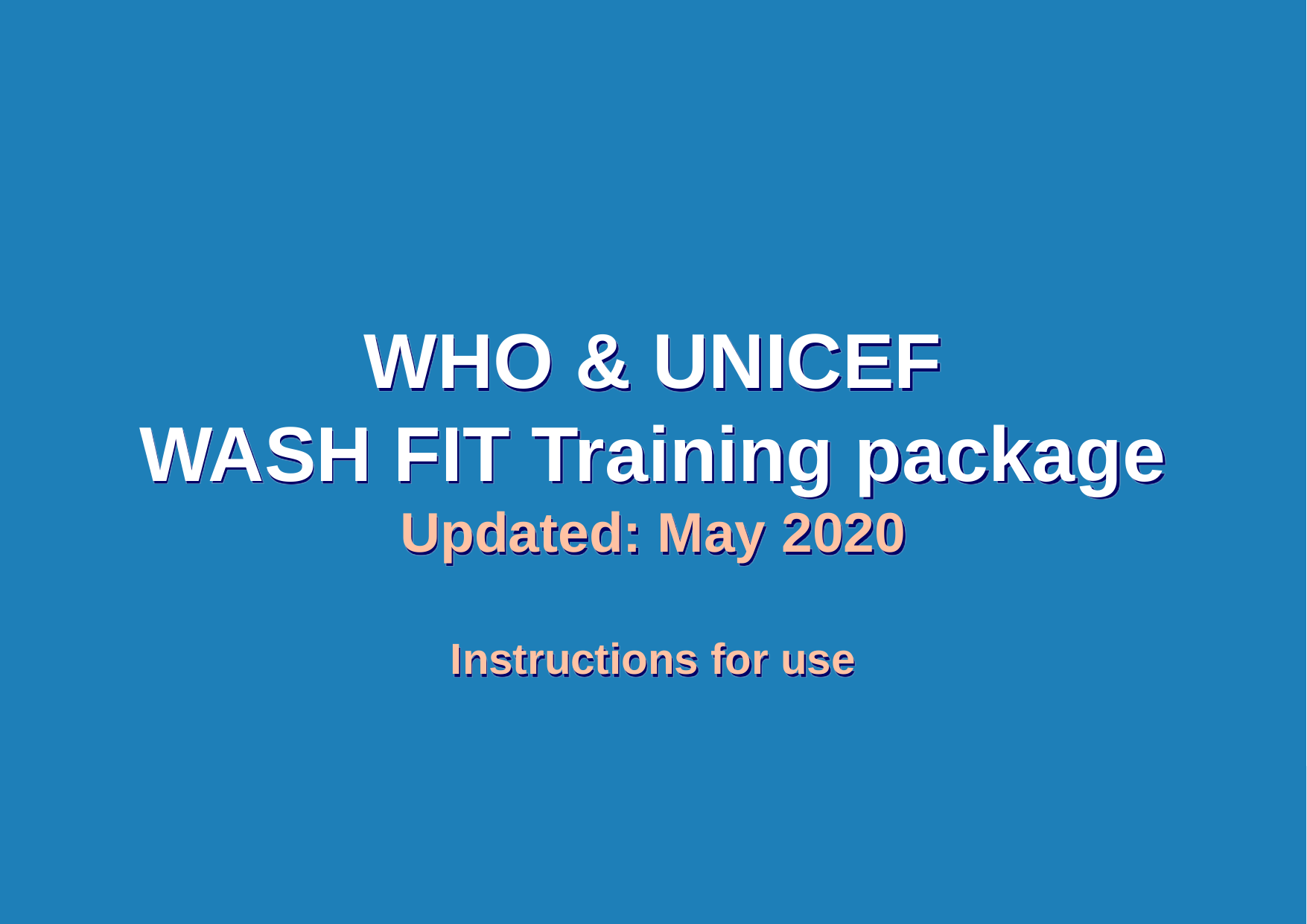

WHO & UNICEF
WASH FIT Training package
Updated: May 2020

Instructions for use